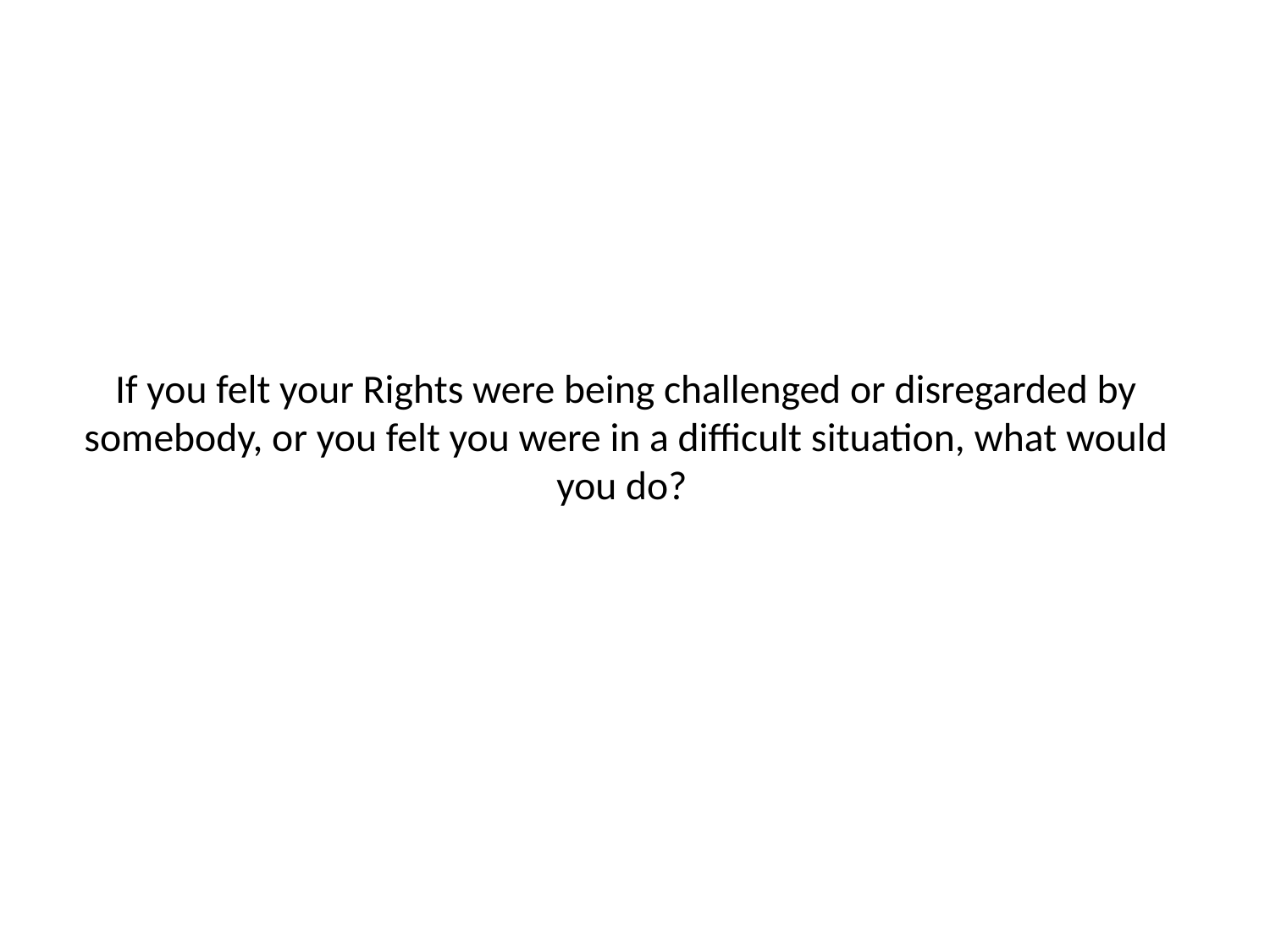

# If you felt your Rights were being challenged or disregarded by somebody, or you felt you were in a difficult situation, what would you do?